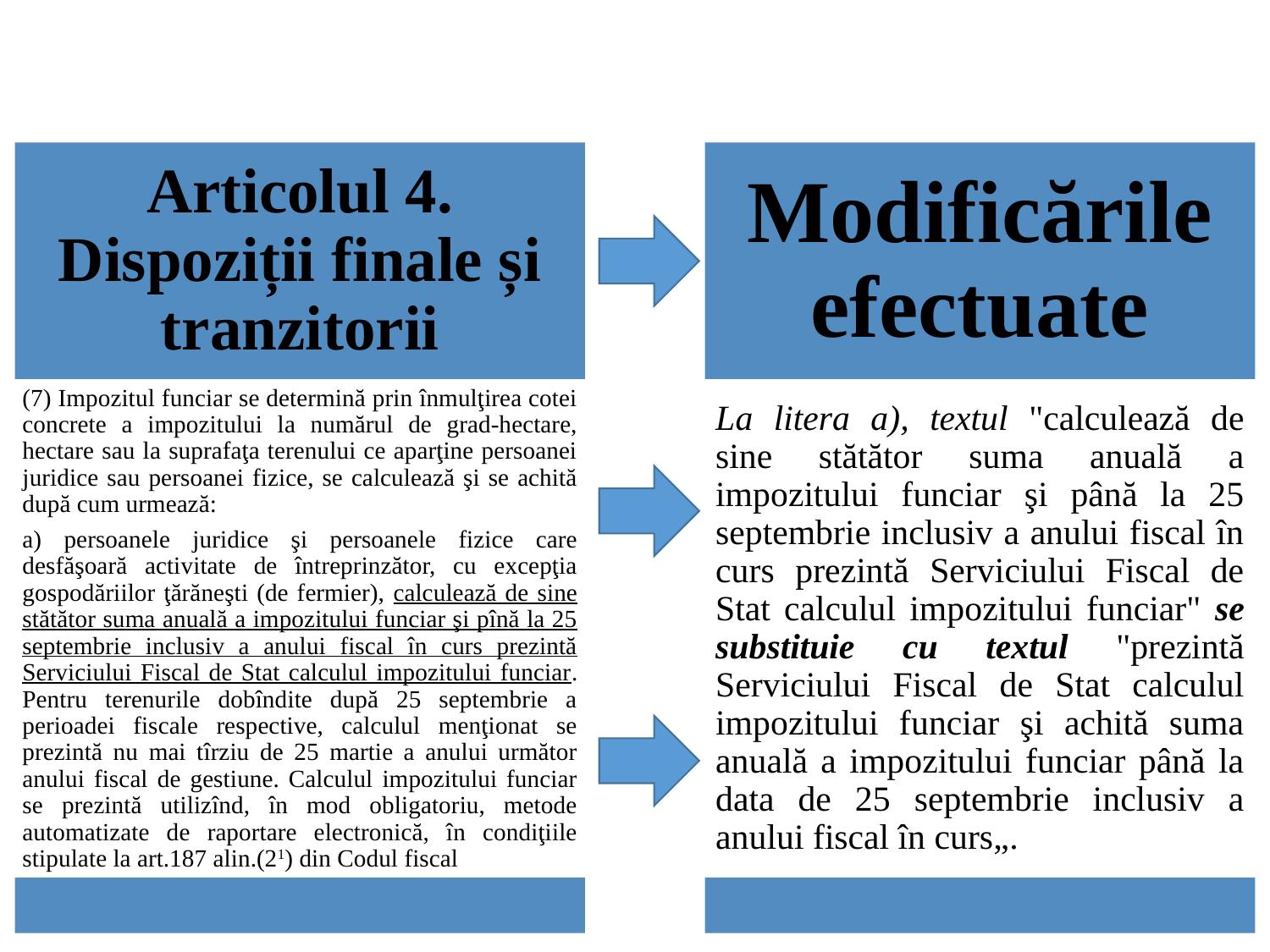

Articolul 4. Dispoziții finale și tranzitorii
(7) Impozitul funciar se determină prin înmulţirea cotei concrete a impozitului la numărul de grad-hectare, hectare sau la suprafaţa terenului ce aparţine persoanei juridice sau persoanei fizice, se calculează şi se achită după cum urmează:
a) persoanele juridice şi persoanele fizice care desfăşoară activitate de întreprinzător, cu excepţia gospodăriilor ţărăneşti (de fermier), calculează de sine stătător suma anuală a impozitului funciar şi pînă la 25 septembrie inclusiv a anului fiscal în curs prezintă Serviciului Fiscal de Stat calculul impozitului funciar. Pentru terenurile dobîndite după 25 septembrie a perioadei fiscale respective, calculul menţionat se prezintă nu mai tîrziu de 25 martie a anului următor anului fiscal de gestiune. Calculul impozitului funciar se prezintă utilizînd, în mod obligatoriu, metode automatizate de raportare electronică, în condiţiile stipulate la art.187 alin.(21) din Codul fiscal
Modificările efectuate
La litera a), textul "calculează de sine stătător suma anuală a impozitului funciar şi până la 25 septembrie inclusiv a anului fiscal în curs prezintă Serviciului Fiscal de Stat calculul impozitului funciar" se substituie cu textul "prezintă Serviciului Fiscal de Stat calculul impozitului funciar şi achită suma anuală a impozitului funciar până la data de 25 septembrie inclusiv a anului fiscal în curs„.

46